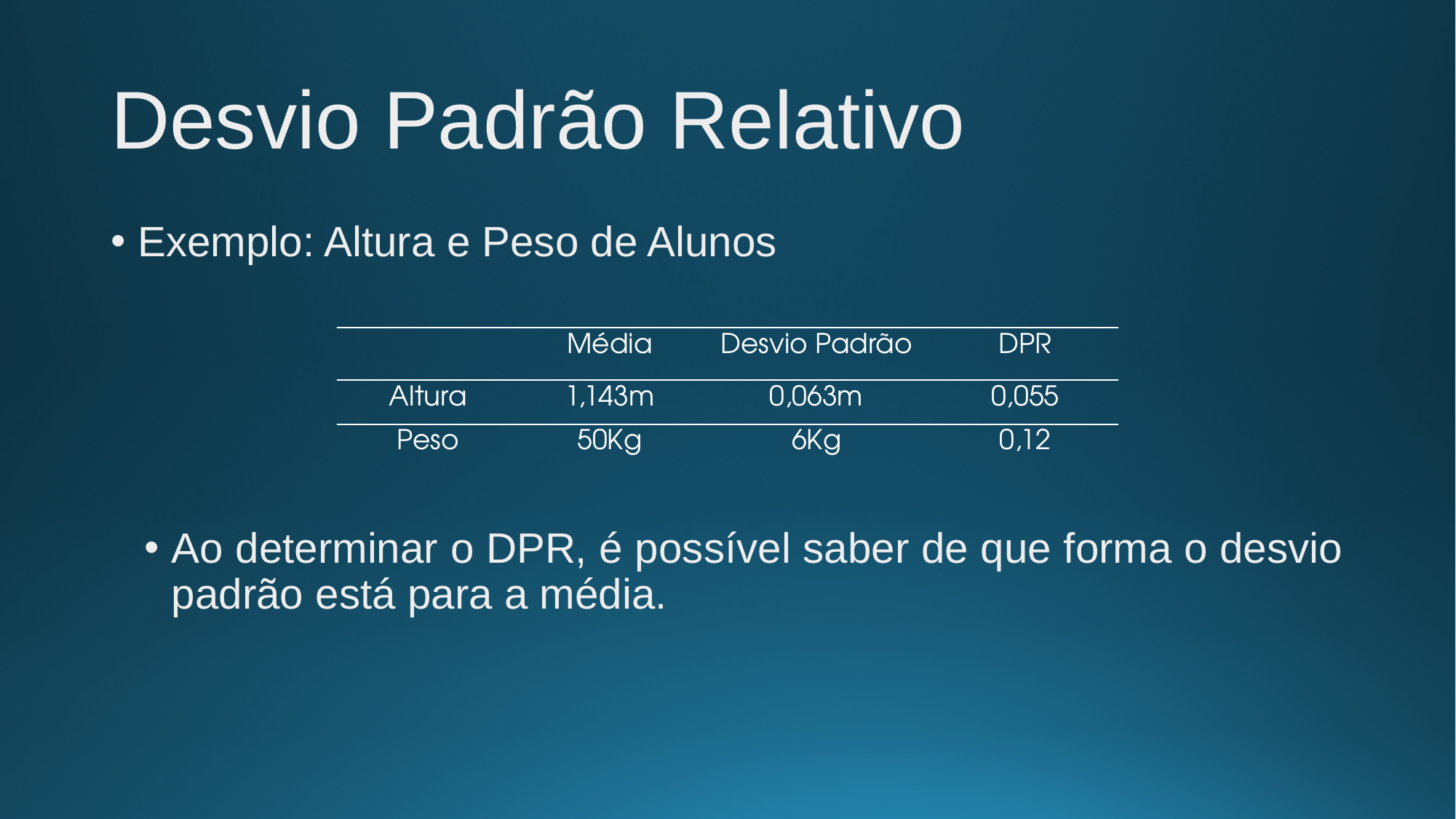

Desvio Padrão Relativo
Exemplo: Altura e Peso de Alunos
|  | Média | Desvio Padrão | DPR |
| --- | --- | --- | --- |
| Altura | 1,143m | 0,063m | 0,055 |
| Peso | 50Kg | 6Kg | 0,12 |
Ao determinar o DPR, é possível saber de que forma o desvio padrão está para a média.